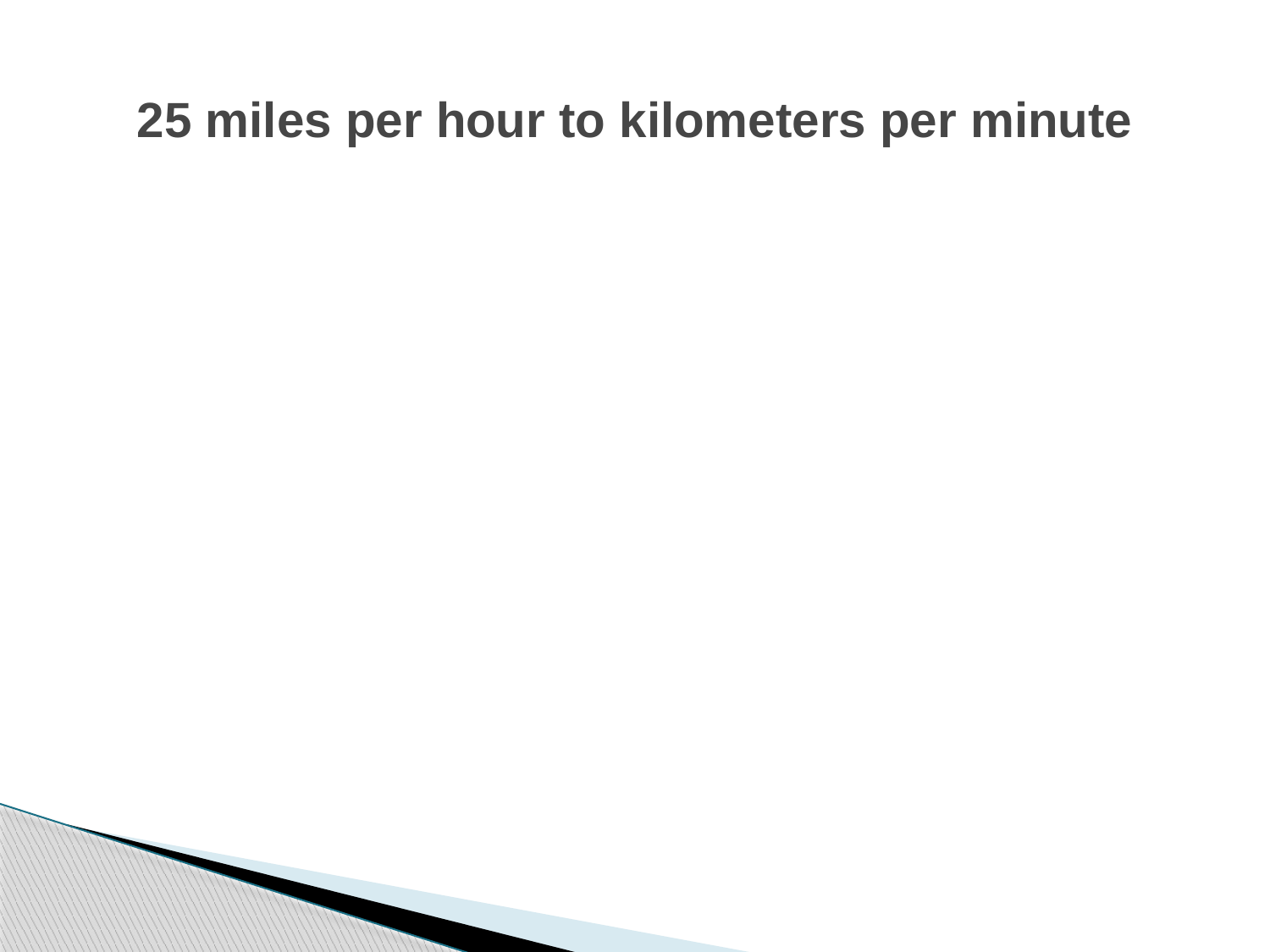

# 25 miles per hour to kilometers per minute